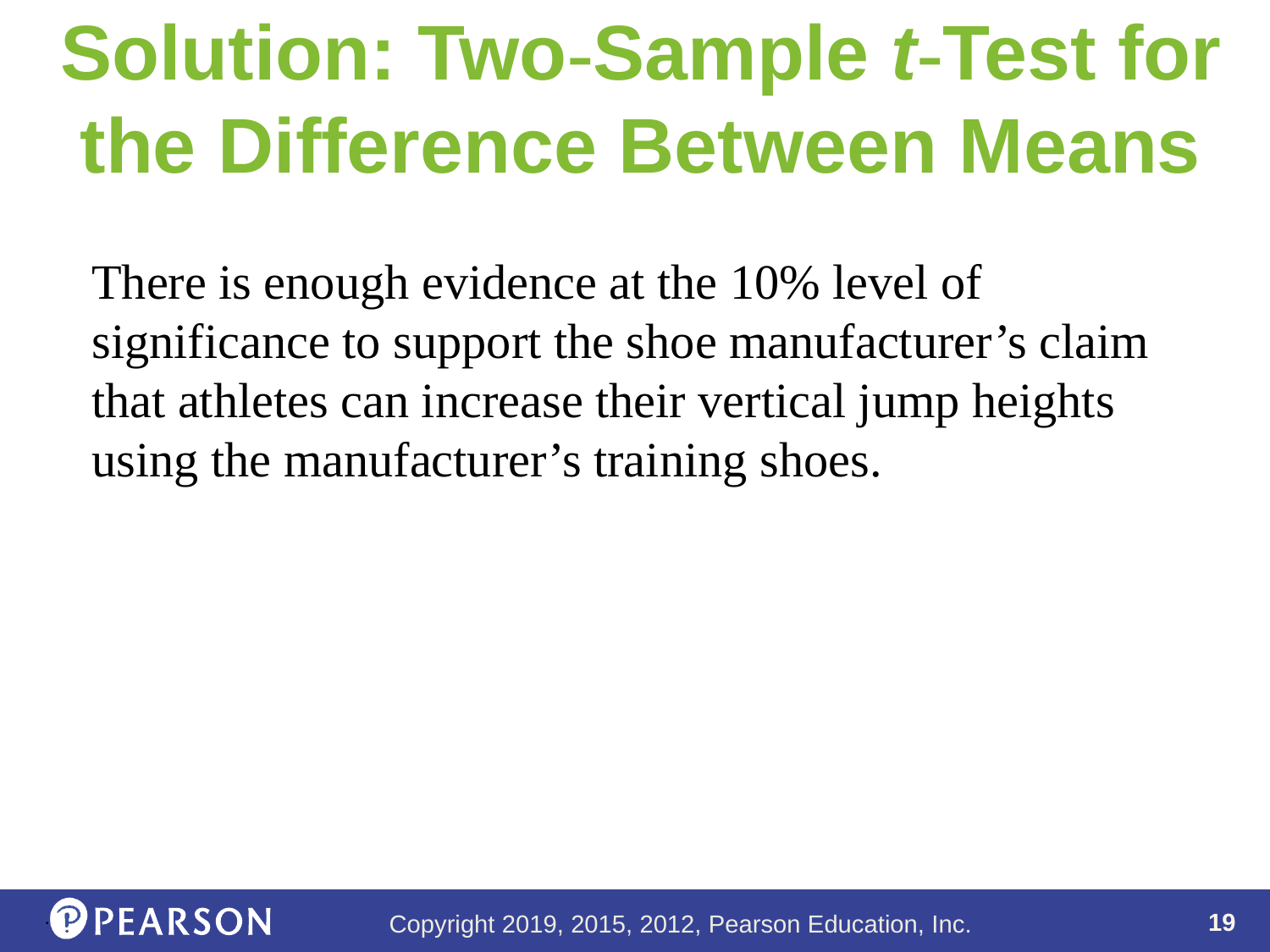

# Solution: Two-Sample t-Test for the Difference Between Means
There is enough evidence at the 10% level of significance to support the shoe manufacturer’s claim that athletes can increase their vertical jump heights using the manufacturer’s training shoes.
.